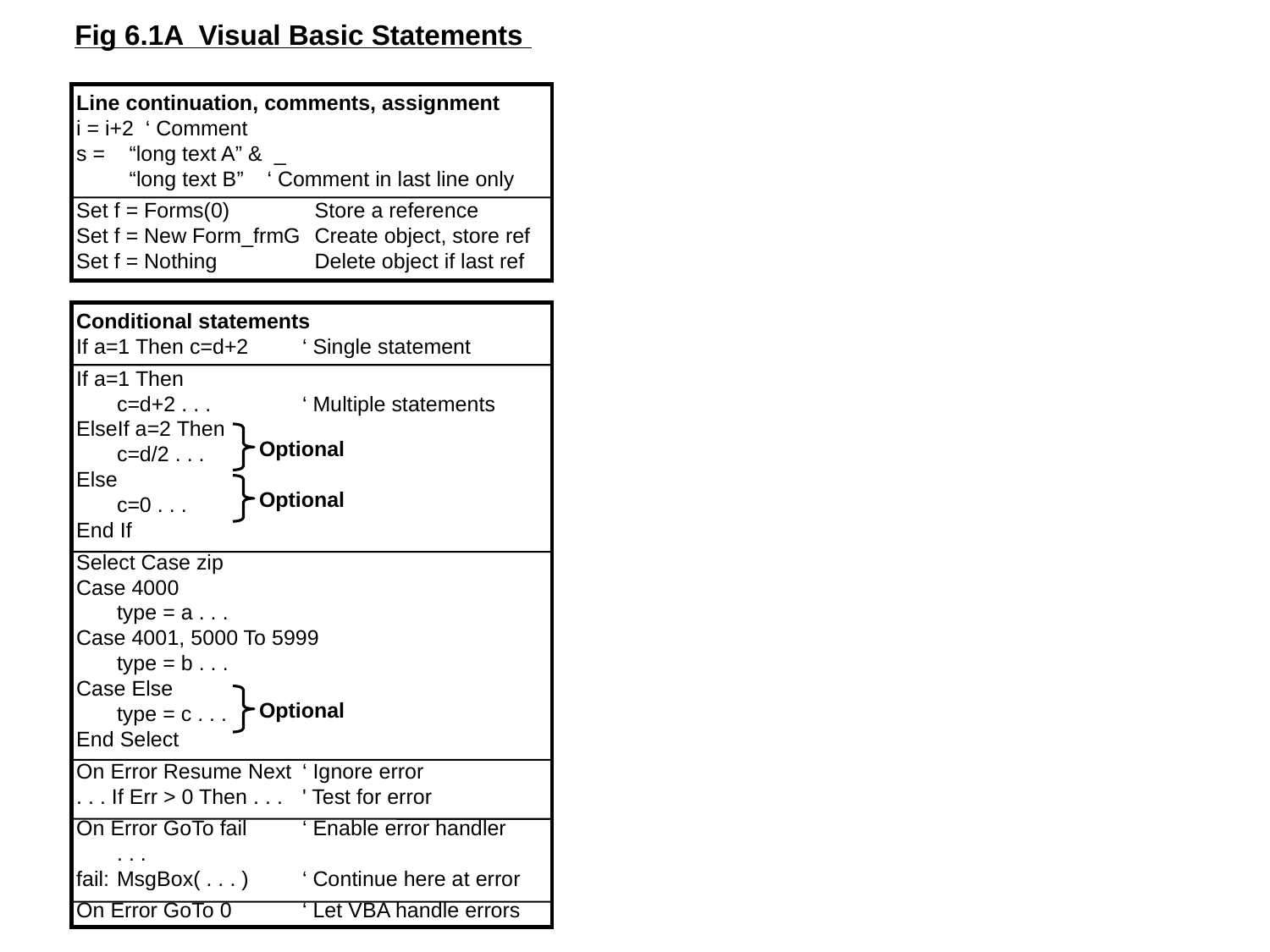

Fig 6.1A  Visual Basic Statements
Line continuation, comments, assignment
i = i+2  ‘ Comment
s = 	“long text A” &  _
	“long text B”    ‘ Comment in last line only
Set f = Forms(0)	Store a reference
Set f = New Form_frmG	Create object, store ref
Set f = Nothing	Delete object if last ref

Conditional statements
If a=1 Then c=d+2	‘ Single statement
If a=1 Then
	c=d+2 . . .	‘ Multiple statements
ElseIf a=2 Then
	c=d/2 . . .
Else
	c=0 . . .
End If
Select Case zip
Case 4000
	type = a . . .
Case 4001, 5000 To 5999
	type = b . . .
Case Else
	type = c . . .
End Select
On Error Resume Next 	‘ Ignore error
. . . If Err > 0 Then . . .	' Test for error
On Error GoTo fail	‘ Enable error handler
	. . .
fail: 	MsgBox( . . . )	‘ Continue here at error
On Error GoTo 0 	‘ Let VBA handle errors

Optional

Optional

Optional